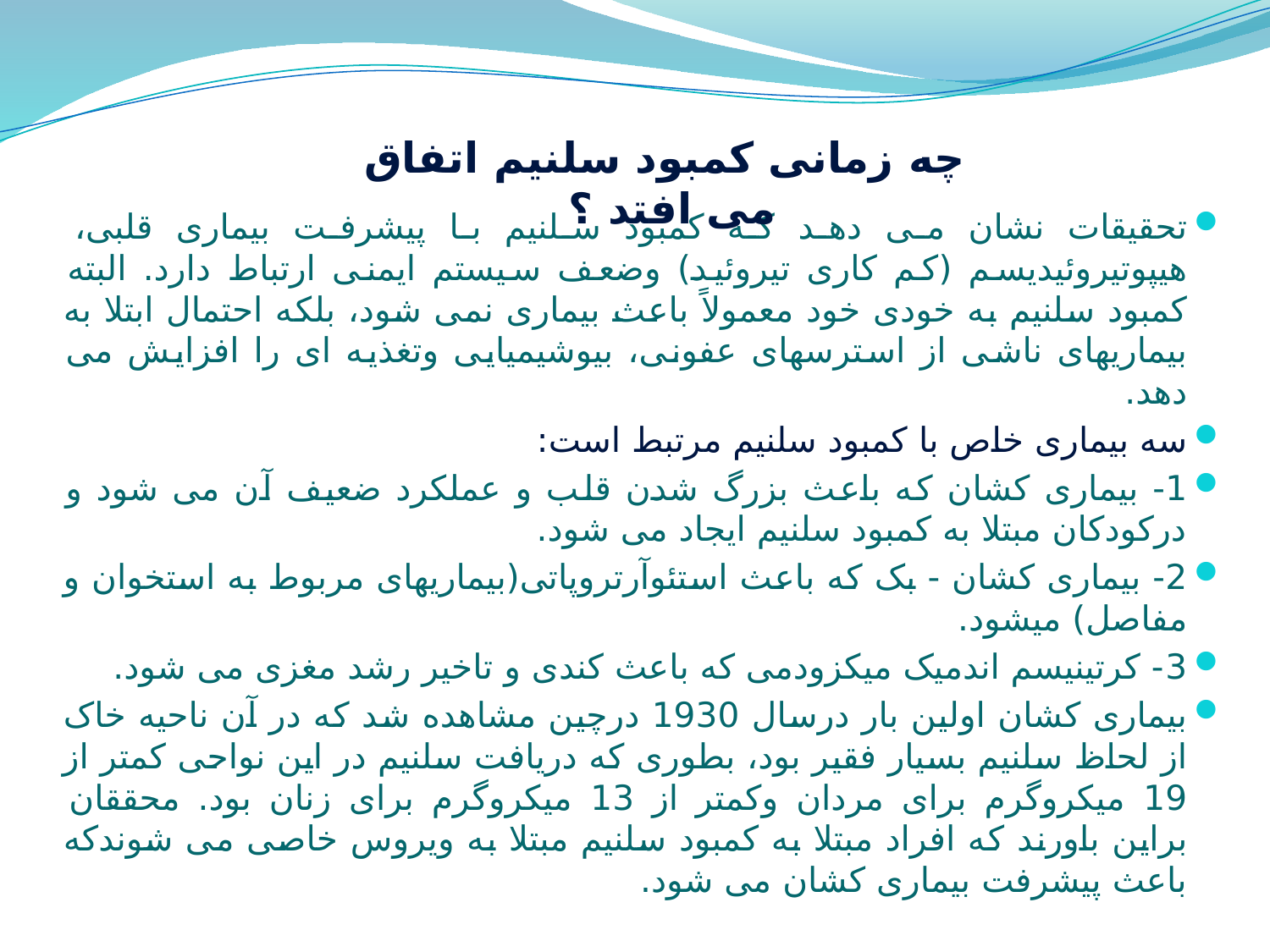

چه زمانی کمبود سلنیم اتفاق می افتد ؟
تحقیقات نشان می دهد که کمبود سلنیم با پیشرفت بیماری قلبی، هیپوتیروئیدیسم (کم کاری تیروئید) وضعف سیستم ایمنی ارتباط دارد. البته کمبود سلنیم به خودی خود معمولاً باعث بیماری نمی شود، بلکه احتمال ابتلا به بیماریهای ناشی از استرسهای عفونی، بیوشیمیایی وتغذیه ای را افزایش می دهد.
سه بیماری خاص با کمبود سلنیم مرتبط است:
1- بیماری کشان که باعث بزرگ شدن قلب و عملکرد ضعیف آن می شود و درکودکان مبتلا به کمبود سلنیم ایجاد می شود.
2- بیماری کشان - بک که باعث استئوآرتروپاتی(بیماریهای مربوط به استخوان و مفاصل) میشود.
3- کرتینیسم اندمیک میکزودمی که باعث کندی و تاخیر رشد مغزی می شود.
بیماری کشان اولین بار درسال 1930 درچین مشاهده شد که در آن ناحیه خاک از لحاظ سلنیم بسیار فقیر بود، بطوری که دریافت سلنیم در این نواحی کمتر از 19 میکروگرم برای مردان وکمتر از 13 میکروگرم برای زنان بود. محققان براین باورند که افراد مبتلا به کمبود سلنیم مبتلا به ویروس خاصی می شوندکه باعث پیشرفت بیماری کشان می شود.